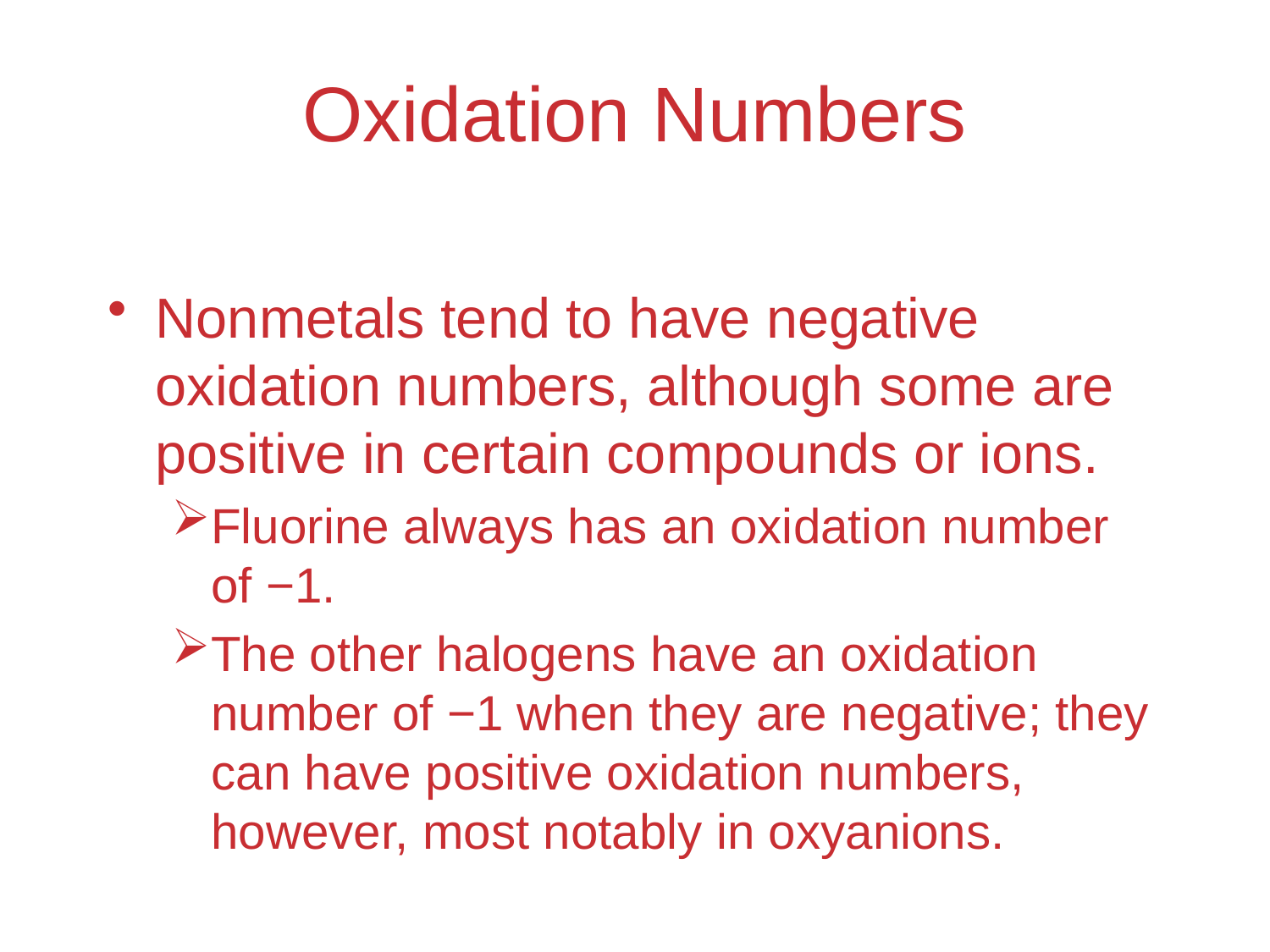

# Oxidation Numbers
Nonmetals tend to have negative oxidation numbers, although some are positive in certain compounds or ions.
Fluorine always has an oxidation number of −1.
The other halogens have an oxidation number of −1 when they are negative; they can have positive oxidation numbers, however, most notably in oxyanions.